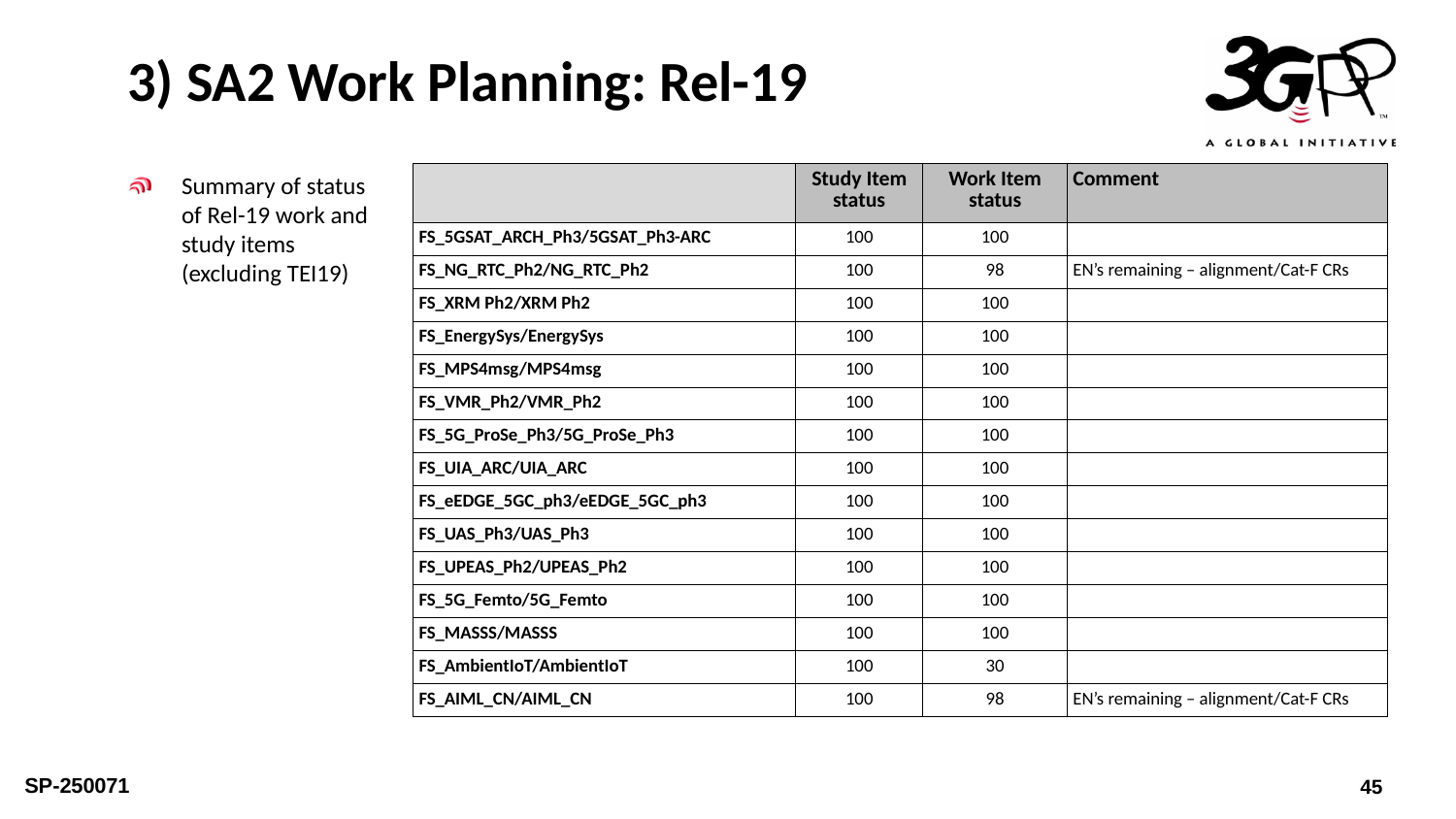

# 3) SA2 Work Planning: Rel-19
Summary of status of Rel-19 work and study items (excluding TEI19)

|  | Study Item status | Work Item status | Comment |
| --- | --- | --- | --- |
| FS\_5GSAT\_ARCH\_Ph3/5GSAT\_Ph3-ARC | 100 | 100 |  |
| FS\_NG\_RTC\_Ph2/NG\_RTC\_Ph2 | 100 | 98 | EN’s remaining – alignment/Cat-F CRs |
| FS\_XRM Ph2/XRM Ph2 | 100 | 100 |  |
| FS\_EnergySys/EnergySys | 100 | 100 |  |
| FS\_MPS4msg/MPS4msg | 100 | 100 |  |
| FS\_VMR\_Ph2/VMR\_Ph2 | 100 | 100 |  |
| FS\_5G\_ProSe\_Ph3/5G\_ProSe\_Ph3 | 100 | 100 |  |
| FS\_UIA\_ARC/UIA\_ARC | 100 | 100 |  |
| FS\_eEDGE\_5GC\_ph3/eEDGE\_5GC\_ph3 | 100 | 100 |  |
| FS\_UAS\_Ph3/UAS\_Ph3 | 100 | 100 |  |
| FS\_UPEAS\_Ph2/UPEAS\_Ph2 | 100 | 100 |  |
| FS\_5G\_Femto/5G\_Femto | 100 | 100 |  |
| FS\_MASSS/MASSS | 100 | 100 |  |
| FS\_AmbientIoT/AmbientIoT | 100 | 30 |  |
| FS\_AIML\_CN/AIML\_CN | 100 | 98 | EN’s remaining – alignment/Cat-F CRs |